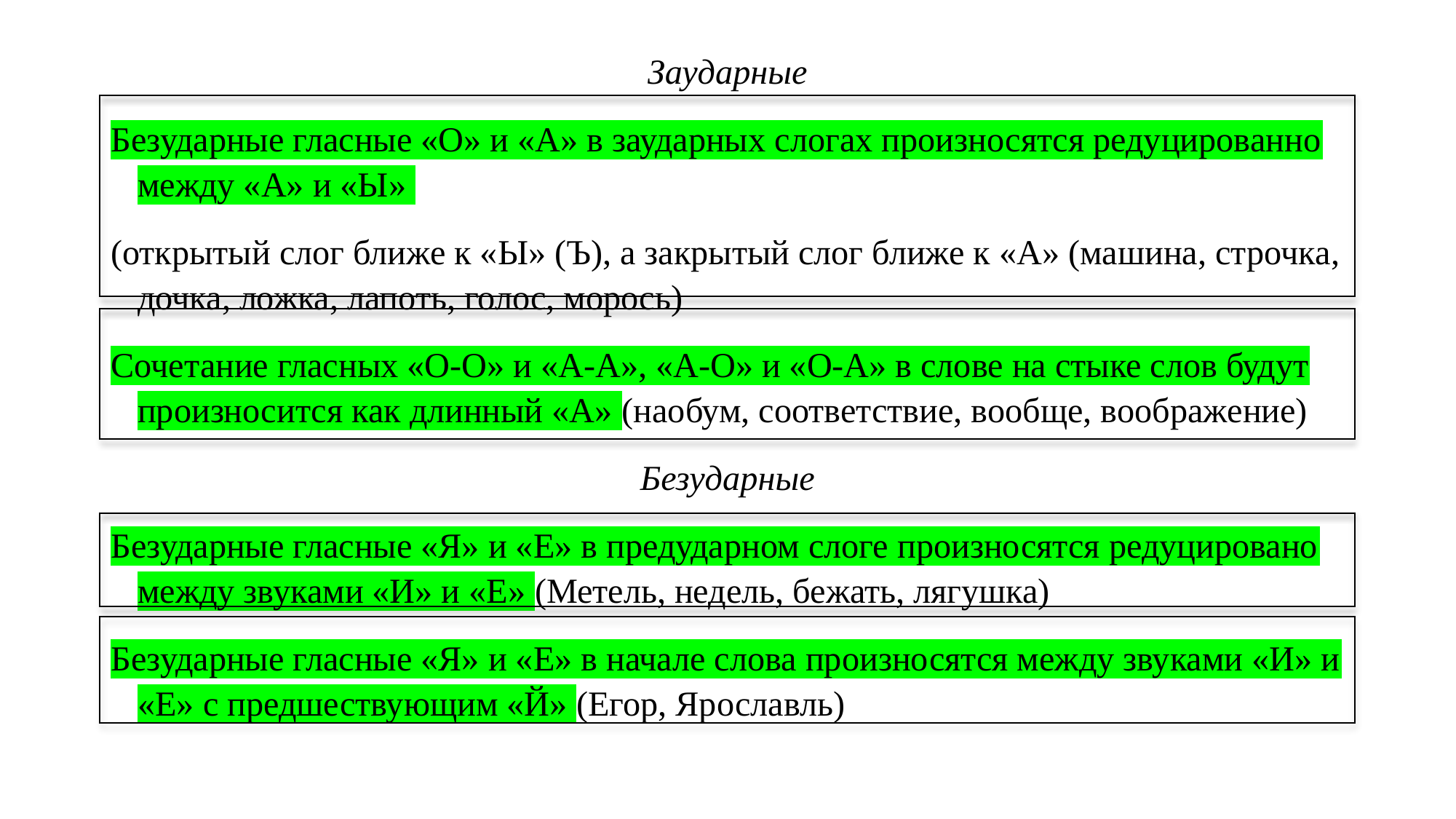

Заударные
Безударные гласные «О» и «А» в заударных слогах произносятся редуцированно между «А» и «Ы»
(открытый слог ближе к «Ы» (Ъ), а закрытый слог ближе к «А» (машина, строчка, дочка, ложка, лапоть, голос, морось)
Сочетание гласных «О-О» и «А-А», «А-О» и «О-А» в слове на стыке слов будут произносится как длинный «А» (наобум, соответствие, вообще, воображение)
Безударные
Безударные гласные «Я» и «Е» в предударном слоге произносятся редуцировано между звуками «И» и «Е» (Метель, недель, бежать, лягушка)
Безударные гласные «Я» и «Е» в начале слова произносятся между звуками «И» и «Е» с предшествующим «Й» (Егор, Ярославль)